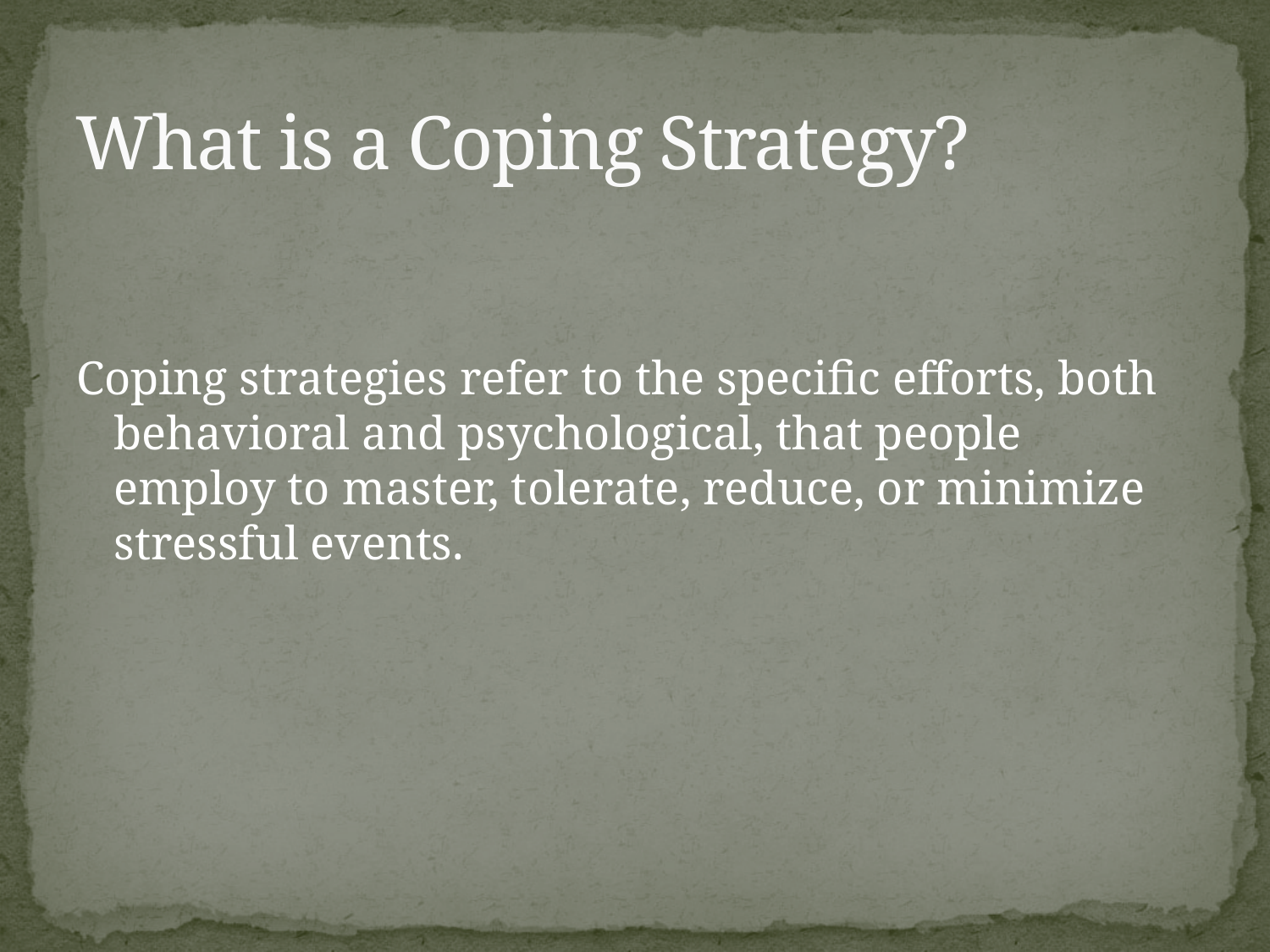

# What is a Coping Strategy?

Coping strategies refer to the specific efforts, both behavioral and psychological, that people employ to master, tolerate, reduce, or minimize stressful events.